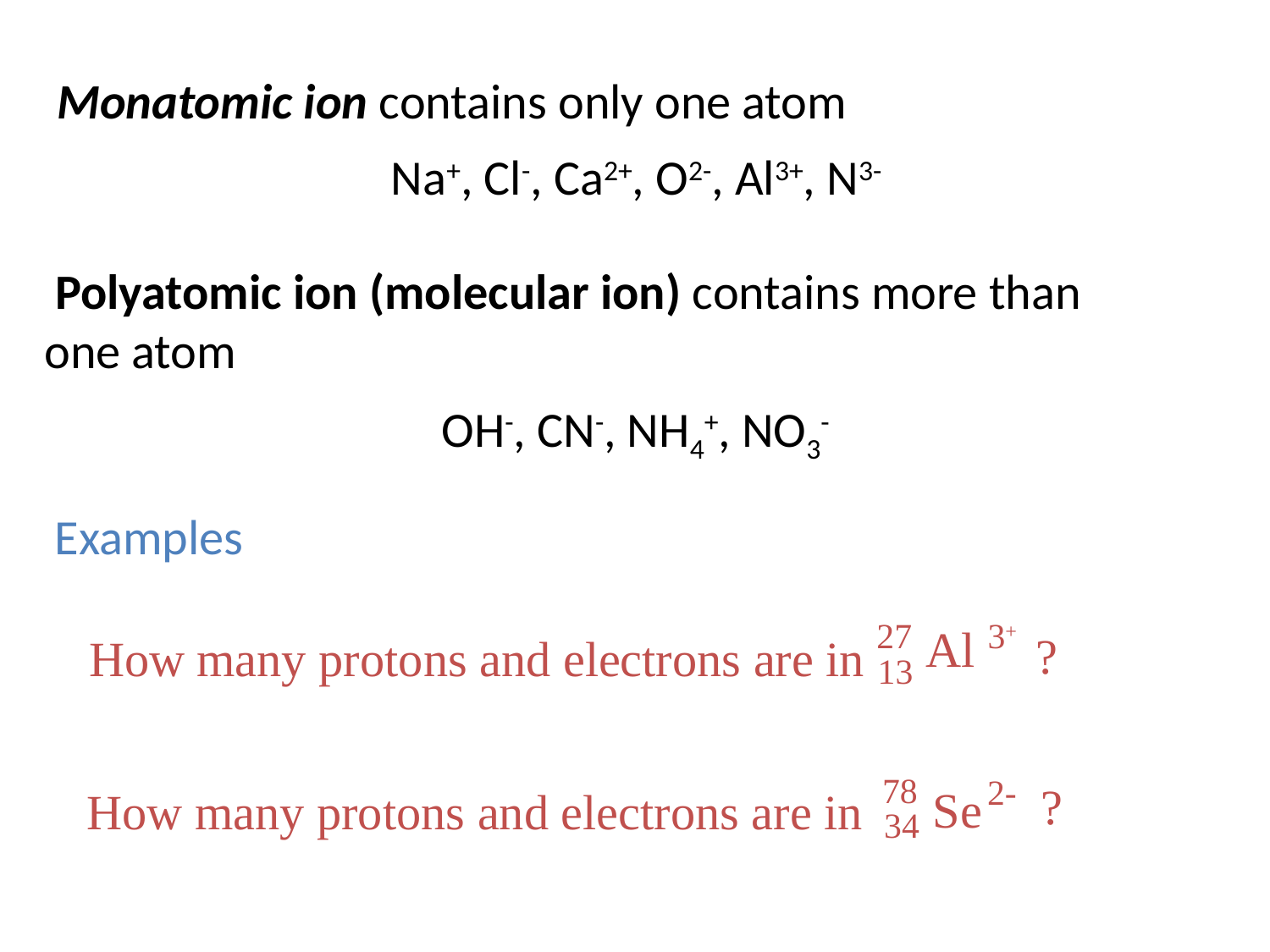

Monatomic ion contains only one atom
Na+, Cl-, Ca2+, O2-, Al3+, N3-
 Polyatomic ion (molecular ion) contains more than one atom
OH-, CN-, NH4+, NO3-
Examples
27
3+
Al
  ?
How many protons and electrons are in
13
78
2-
Se
34
?
How many protons and electrons are in